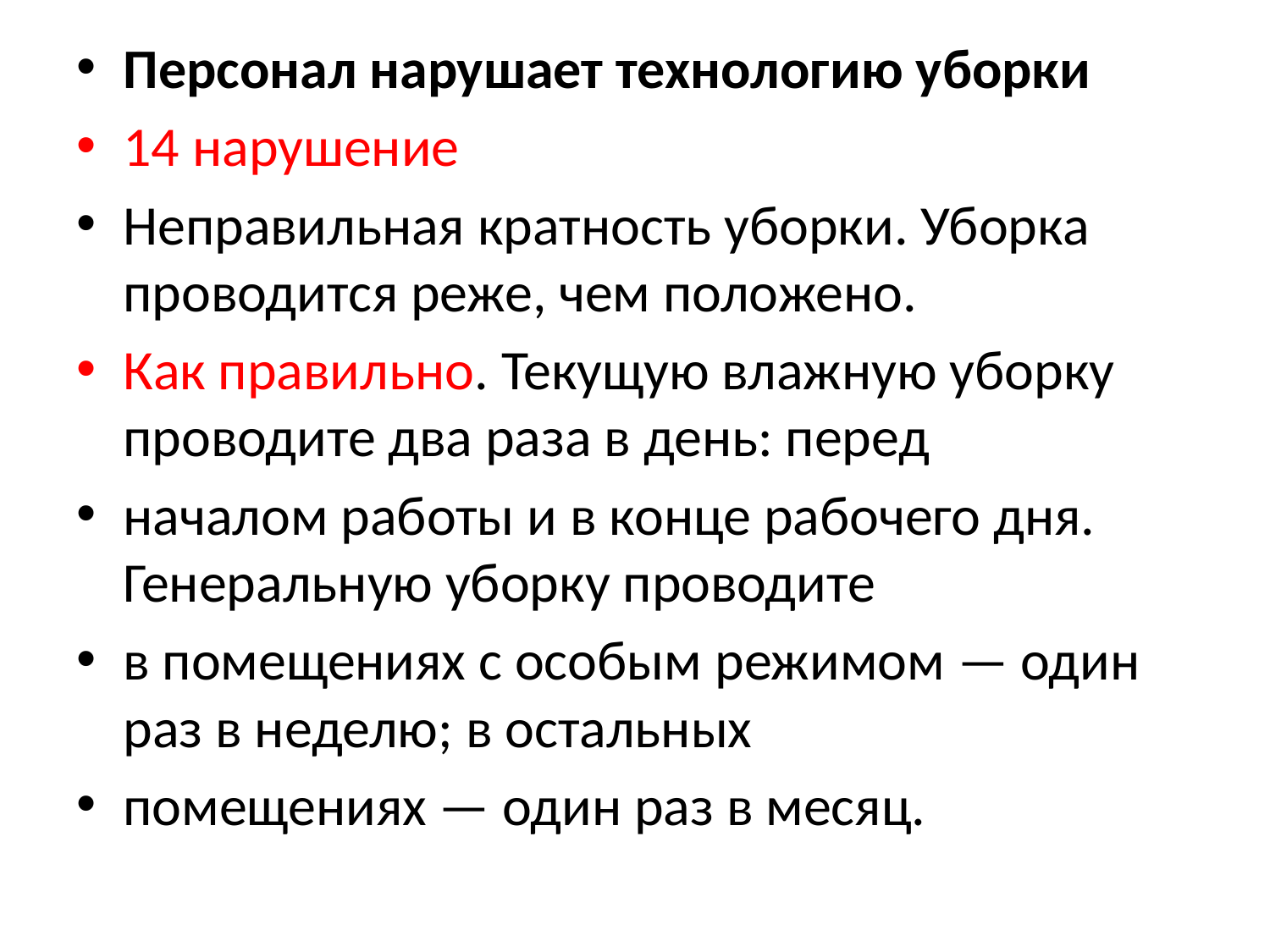

Персонал нарушает технологию уборки
14 нарушение
Неправильная кратность уборки. Уборка проводится реже, чем положено.
Как правильно. Текущую влажную уборку проводите два раза в день: перед
началом работы и в конце рабочего дня. Генеральную уборку проводите
в помещениях с особым режимом — один раз в неделю; в остальных
помещениях — один раз в месяц.